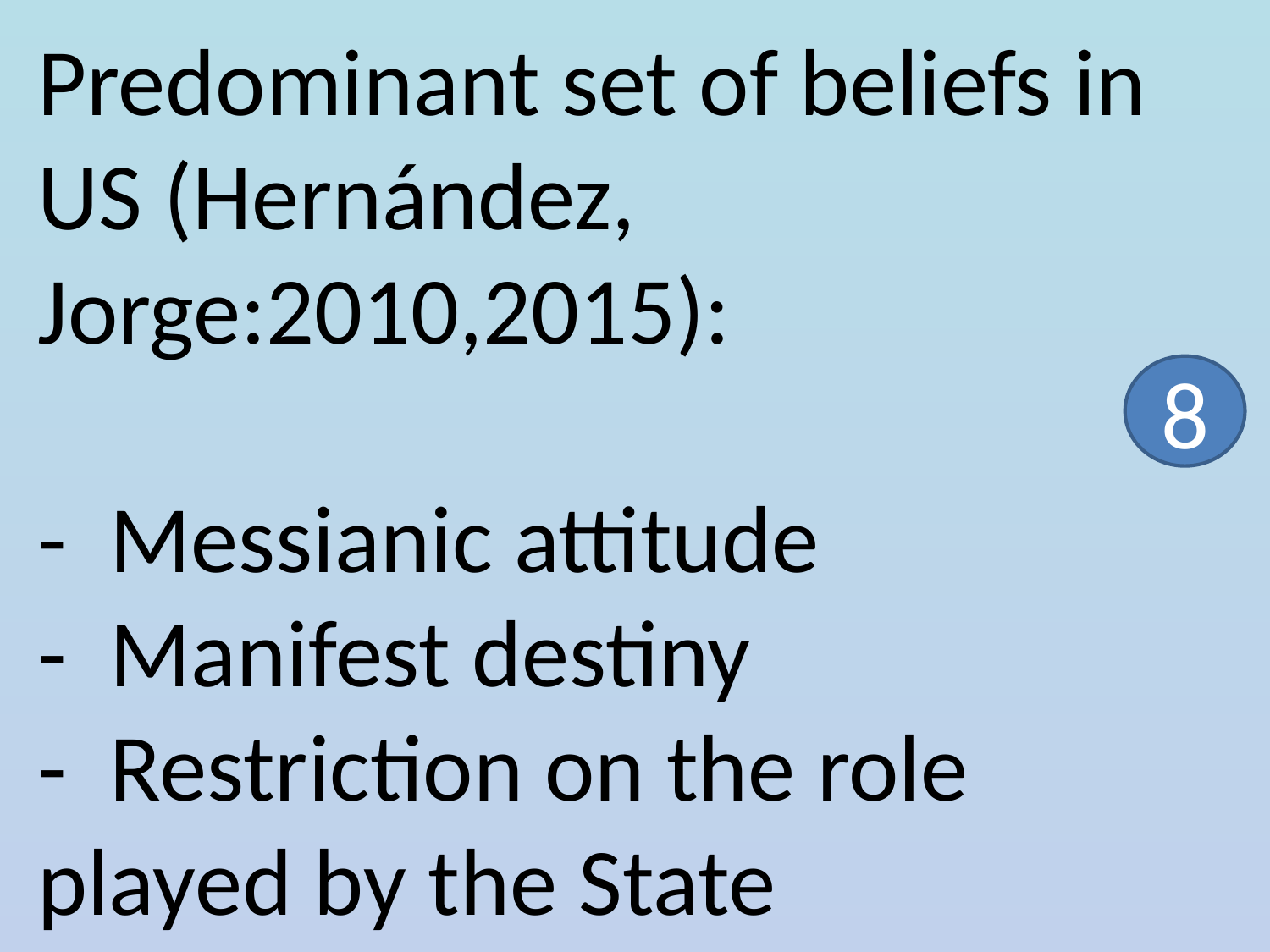

# Predominant set of beliefs in US (Hernández, Jorge:2010,2015): -  Messianic attitude -  Manifest destiny -  Restriction on the role played by the State
8